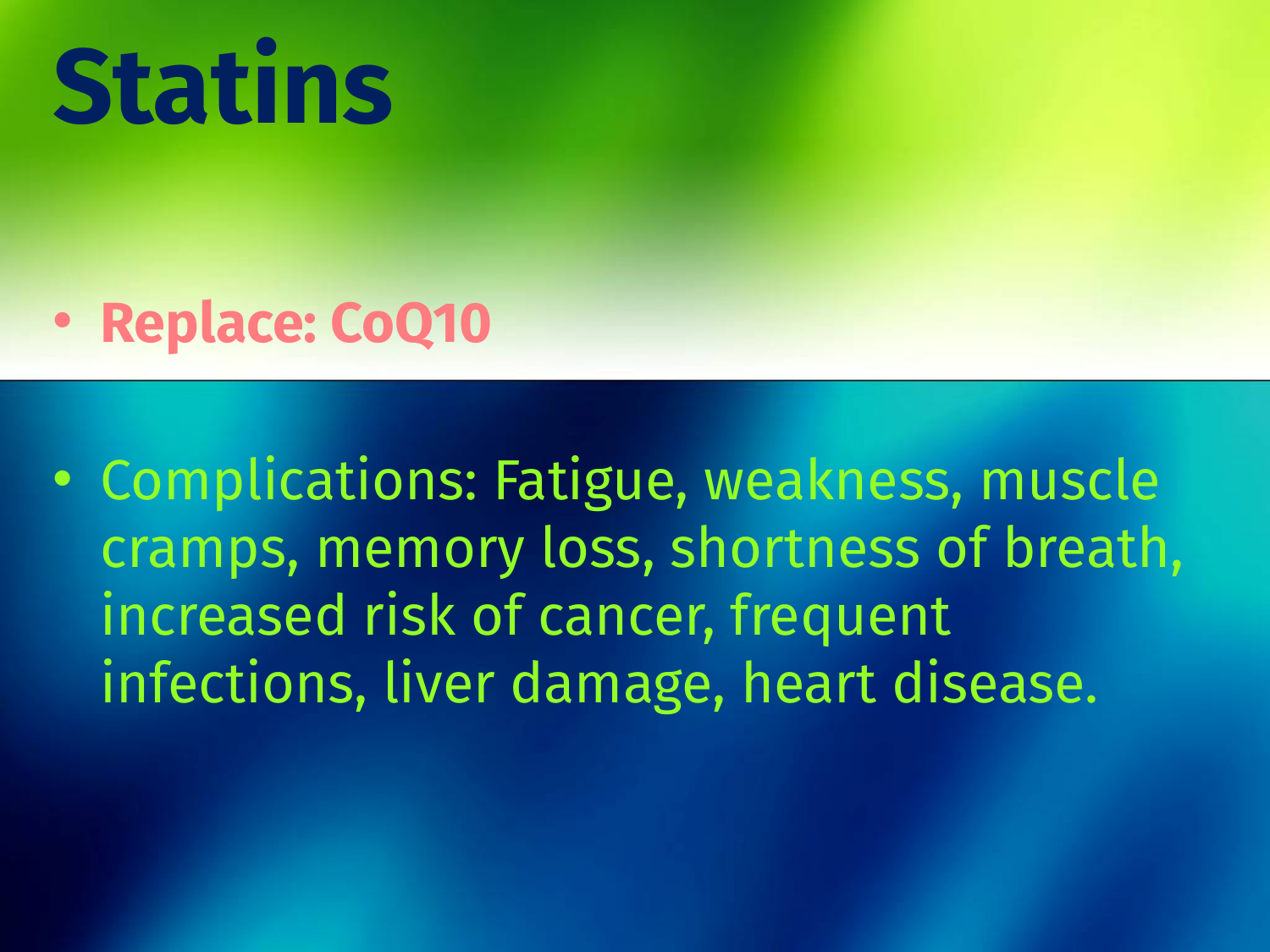

# Statins
Replace: CoQ10

Complications: Fatigue, weakness, muscle cramps, memory loss, shortness of breath, increased risk of cancer, frequent infections, liver damage, heart disease.